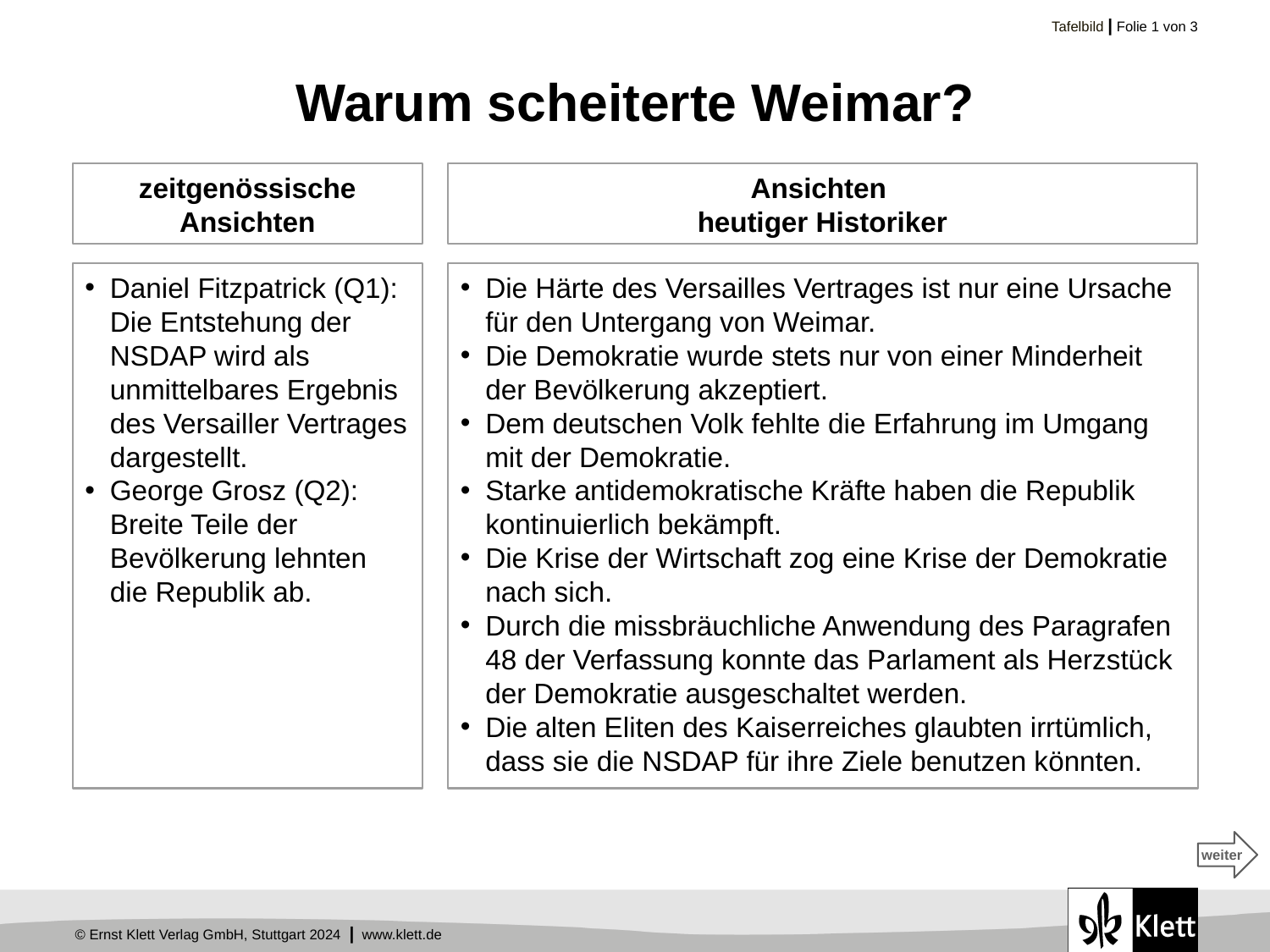

# Warum scheiterte Weimar?
zeitgenössische Ansichten
Ansichten
heutiger Historiker
Daniel Fitzpatrick (Q1): Die Entstehung der NSDAP wird als unmittelbares Ergebnis des Versailler Vertrages dargestellt.
George Grosz (Q2): Breite Teile der Bevölkerung lehnten die Republik ab.
Die Härte des Versailles Vertrages ist nur eine Ursache für den Untergang von Weimar.
Die Demokratie wurde stets nur von einer Minderheit der Bevölkerung akzeptiert.
Dem deutschen Volk fehlte die Erfahrung im Umgang mit der Demokratie.
Starke antidemokratische Kräfte haben die Republik kontinuierlich bekämpft.
Die Krise der Wirtschaft zog eine Krise der Demokratie nach sich.
Durch die missbräuchliche Anwendung des Paragrafen 48 der Verfassung konnte das Parlament als Herzstück der Demokratie ausgeschaltet werden.
Die alten Eliten des Kaiserreiches glaubten irrtümlich, dass sie die NSDAP für ihre Ziele benutzen könnten.
weiter